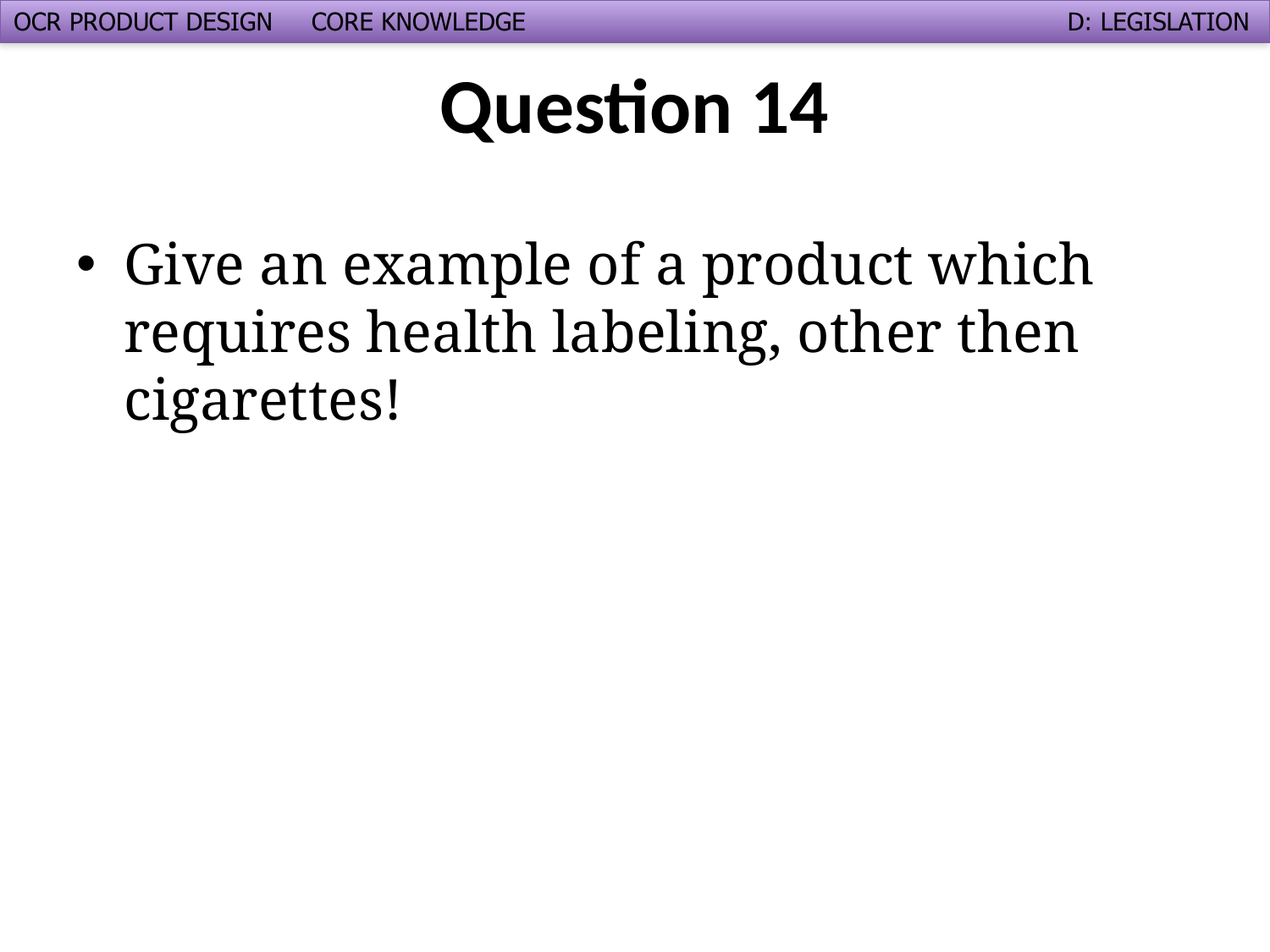

# Question 14
Give an example of a product which requires health labeling, other then cigarettes!